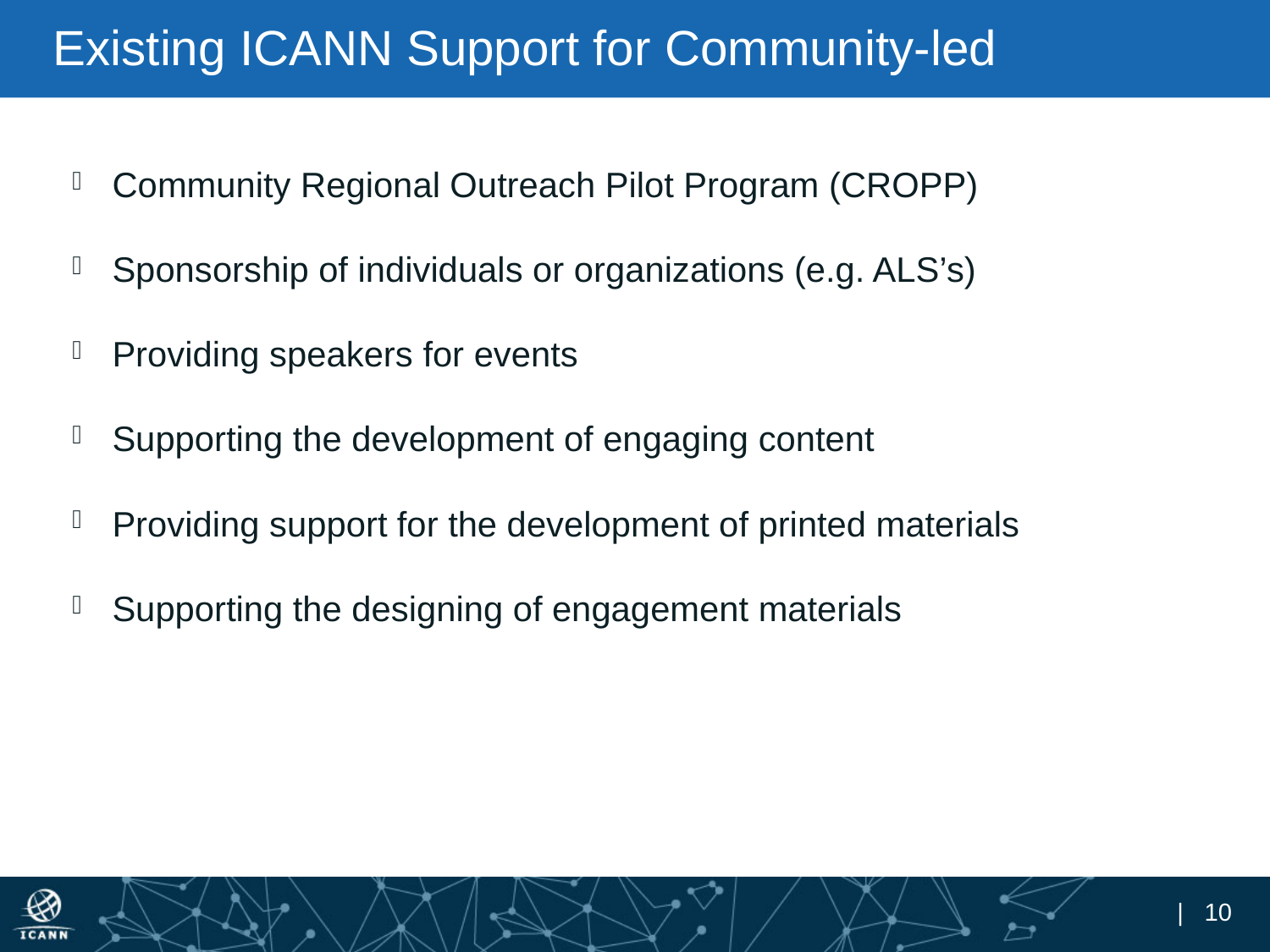

# Existing ICANN Support for Community-led Engagement
Community Regional Outreach Pilot Program (CROPP)
Sponsorship of individuals or organizations (e.g. ALS’s)
Providing speakers for events
Supporting the development of engaging content
Providing support for the development of printed materials
Supporting the designing of engagement materials